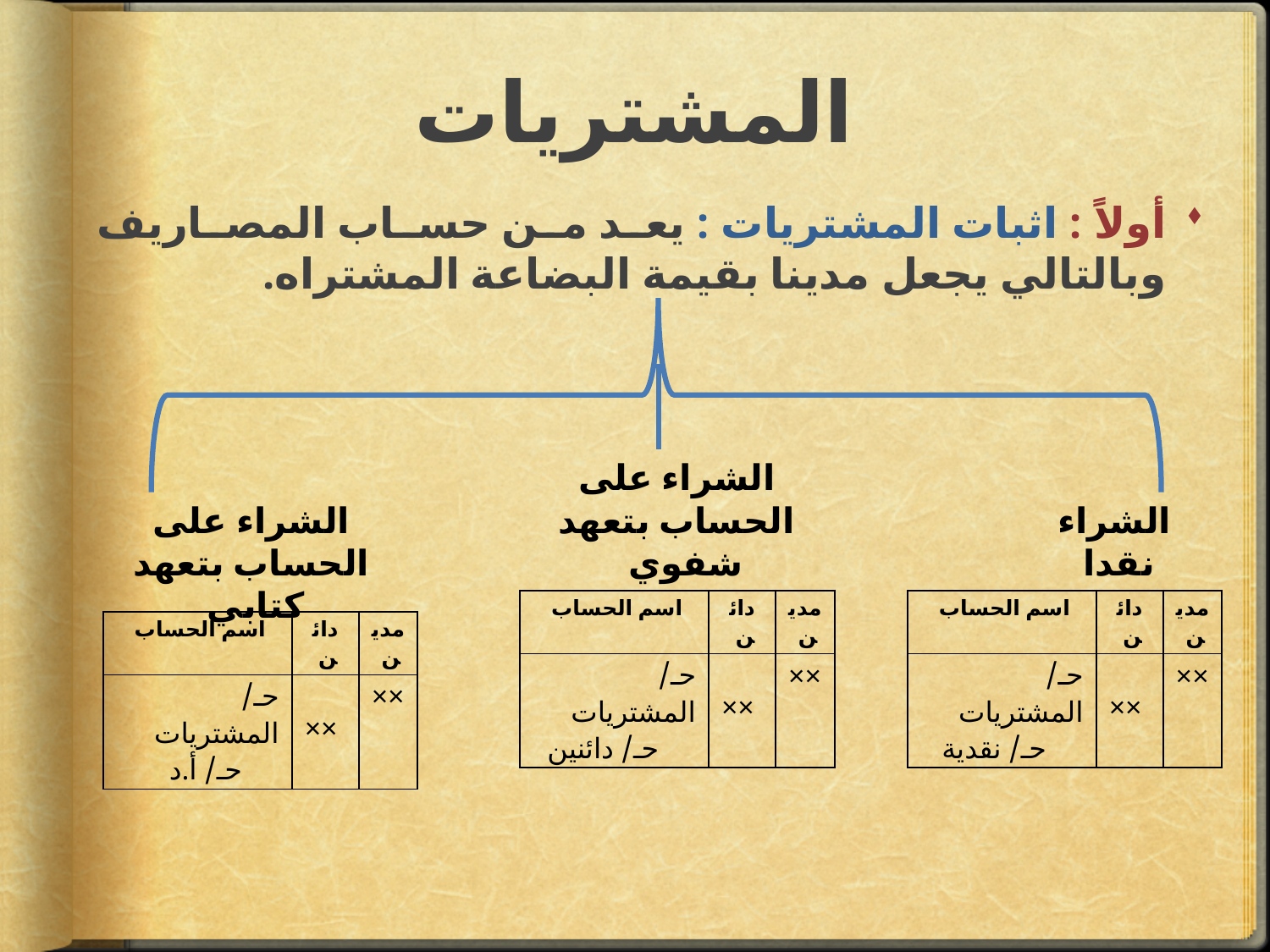

# المشتريات
أولاً : اثبات المشتريات : يعد من حساب المصاريف وبالتالي يجعل مدينا بقيمة البضاعة المشتراه.
الشراء على الحساب بتعهد شفوي
الشراء على الحساب بتعهد كتابي
الشراء نقدا
| اسم الحساب | دائن | مدين |
| --- | --- | --- |
| حـ/ المشتريات حـ/ دائنين | ×× | ×× |
| اسم الحساب | دائن | مدين |
| --- | --- | --- |
| حـ/ المشتريات حـ/ نقدية | ×× | ×× |
| اسم الحساب | دائن | مدين |
| --- | --- | --- |
| حـ/ المشتريات حـ/ أ.د | ×× | ×× |